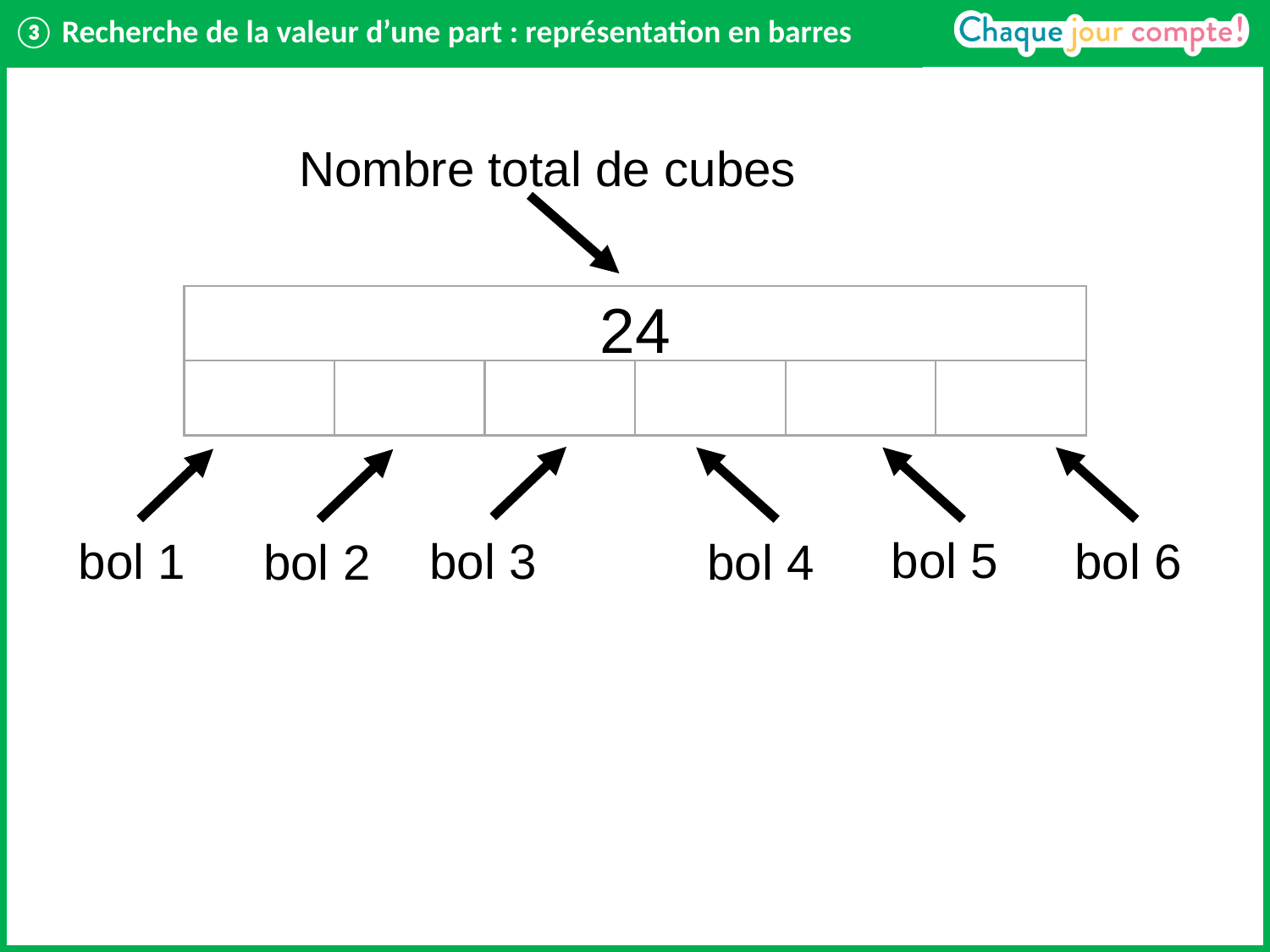

# ③ Recherche de la valeur d’une part : représentation en barres
Nombre total de cubes
24

bol 5
bol 3
bol 1
bol 6
bol 2
bol 4